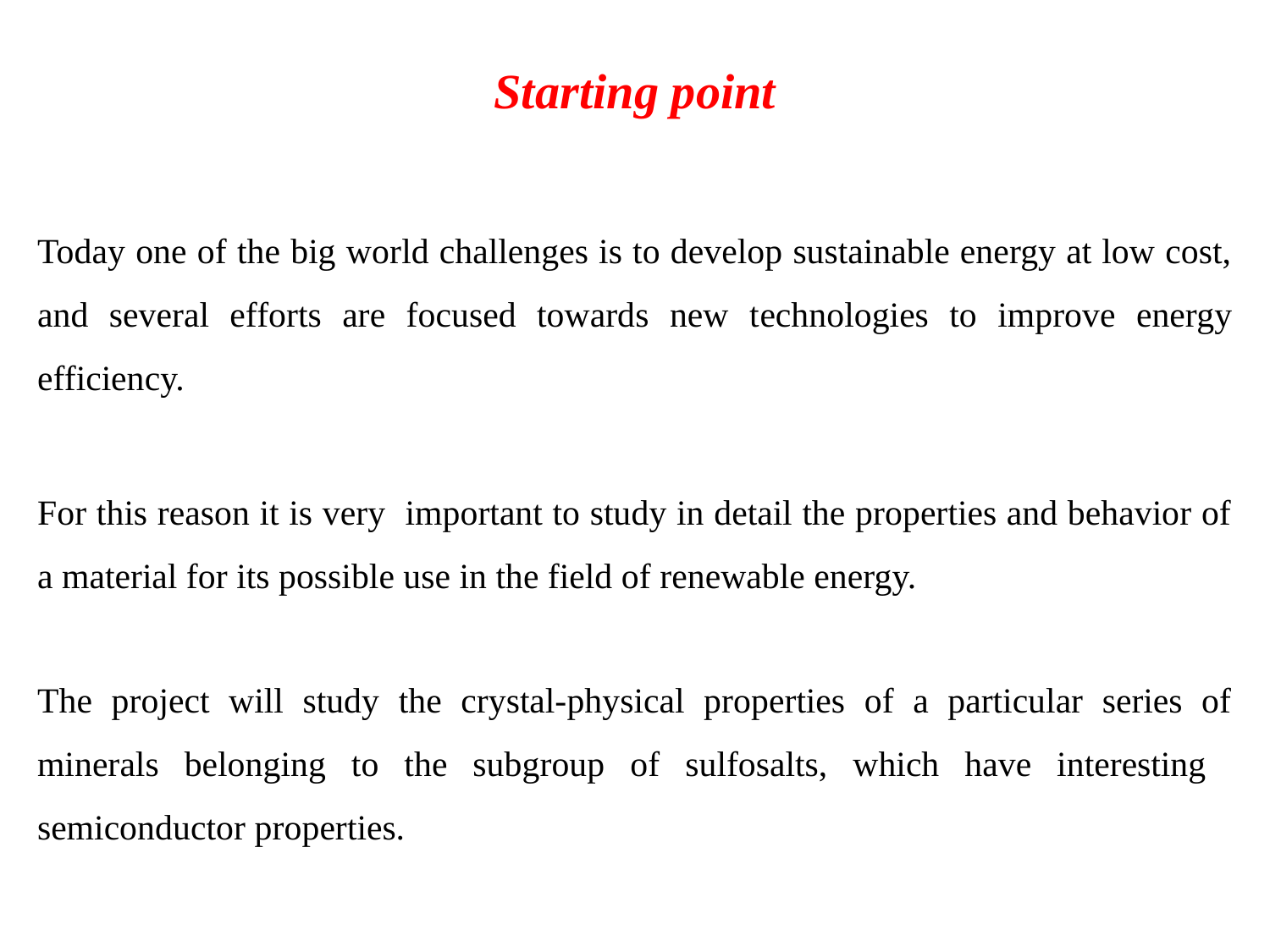

Starting point
Today one of the big world challenges is to develop sustainable energy at low cost, and several efforts are focused towards new technologies to improve energy efficiency.
For this reason it is very  important to study in detail the properties and behavior of a material for its possible use in the field of renewable energy.
The project will study the crystal-physical properties of a particular series of minerals belonging to the subgroup of sulfosalts, which have interesting  semiconductor properties.